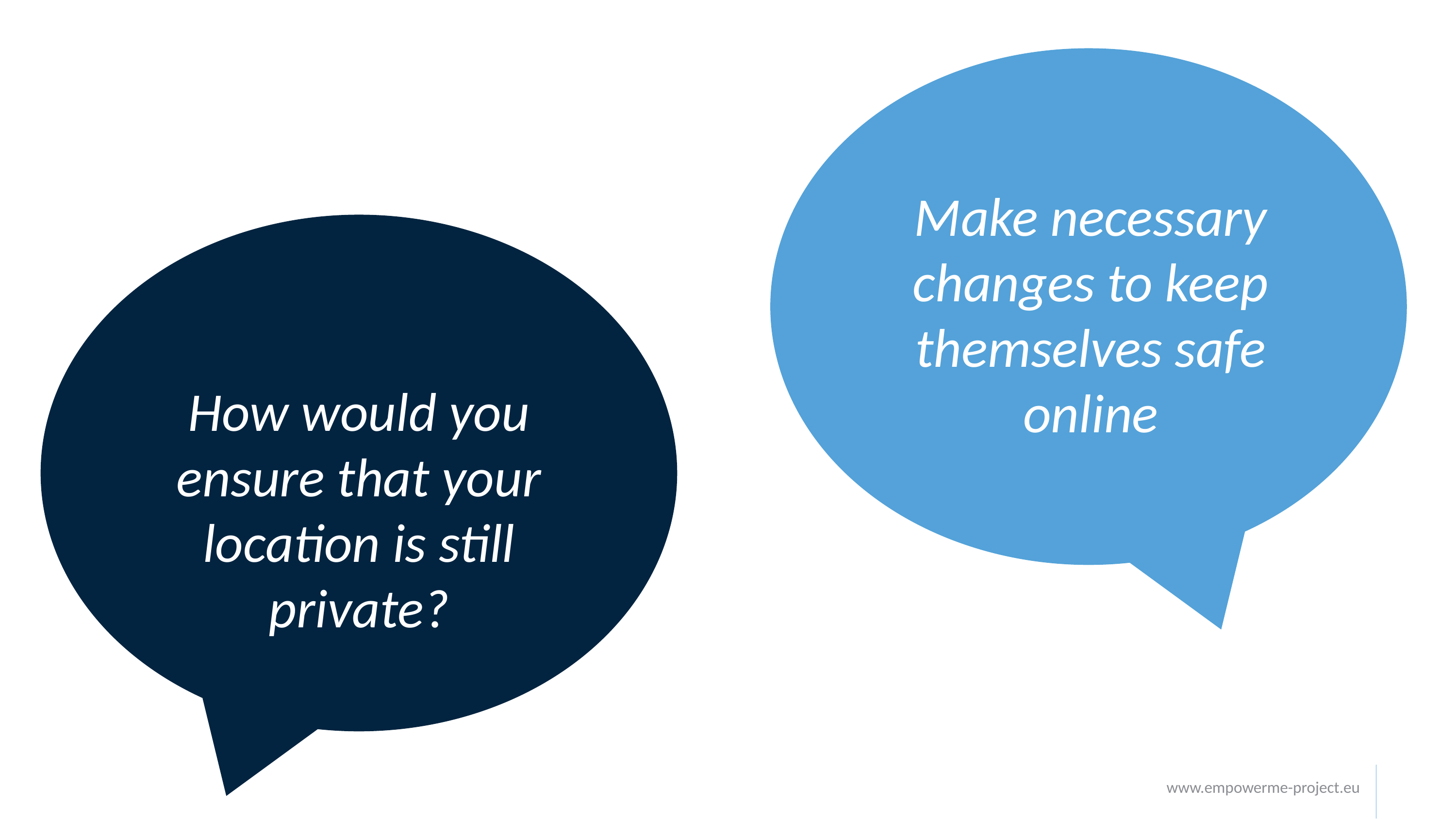

Make necessary changes to keep themselves safe online

How would you ensure that your location is still private?
www.empowerme-project.eu